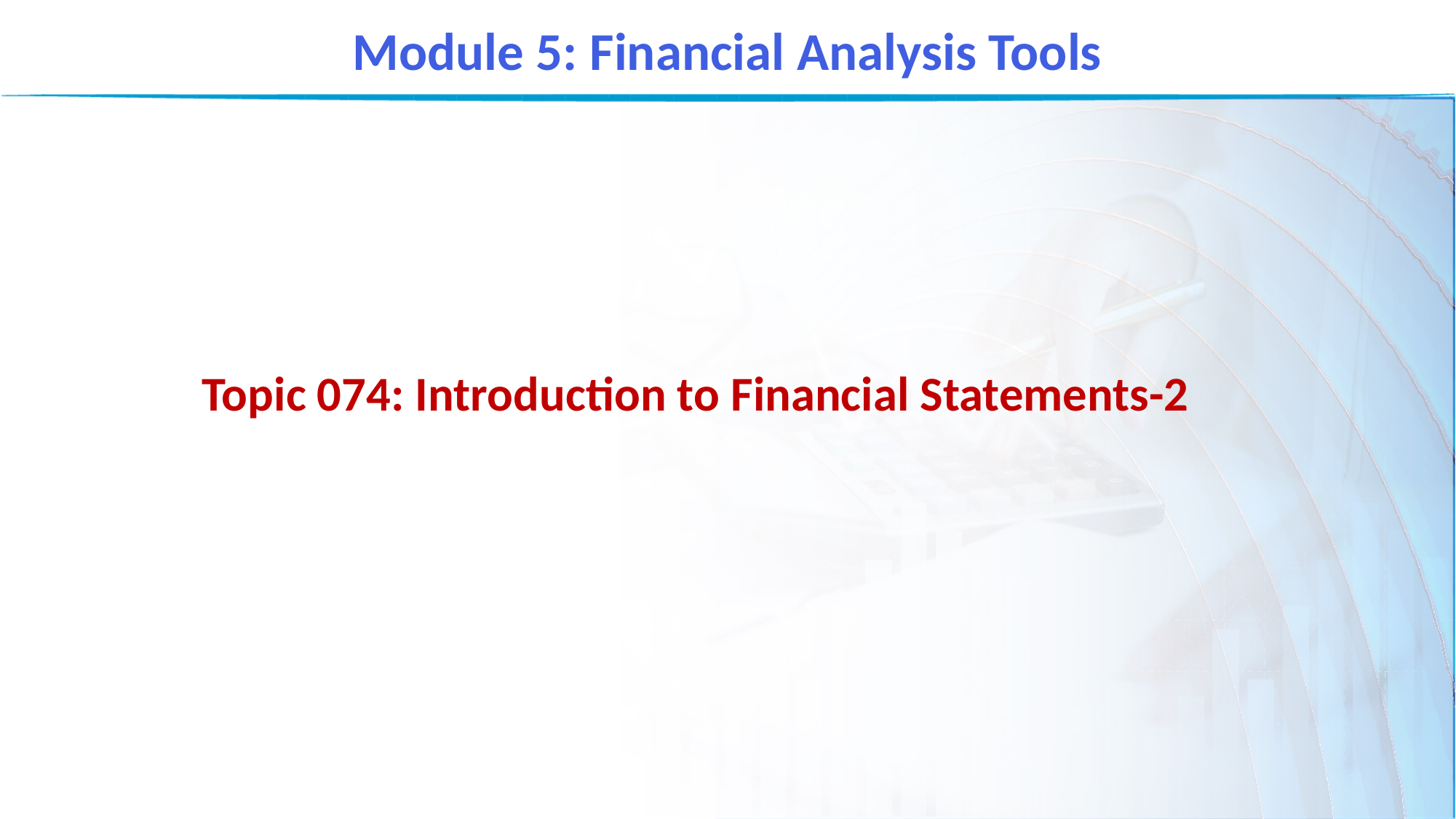

Module 5: Financial Analysis Tools
Topic 074: Introduction to Financial Statements-2